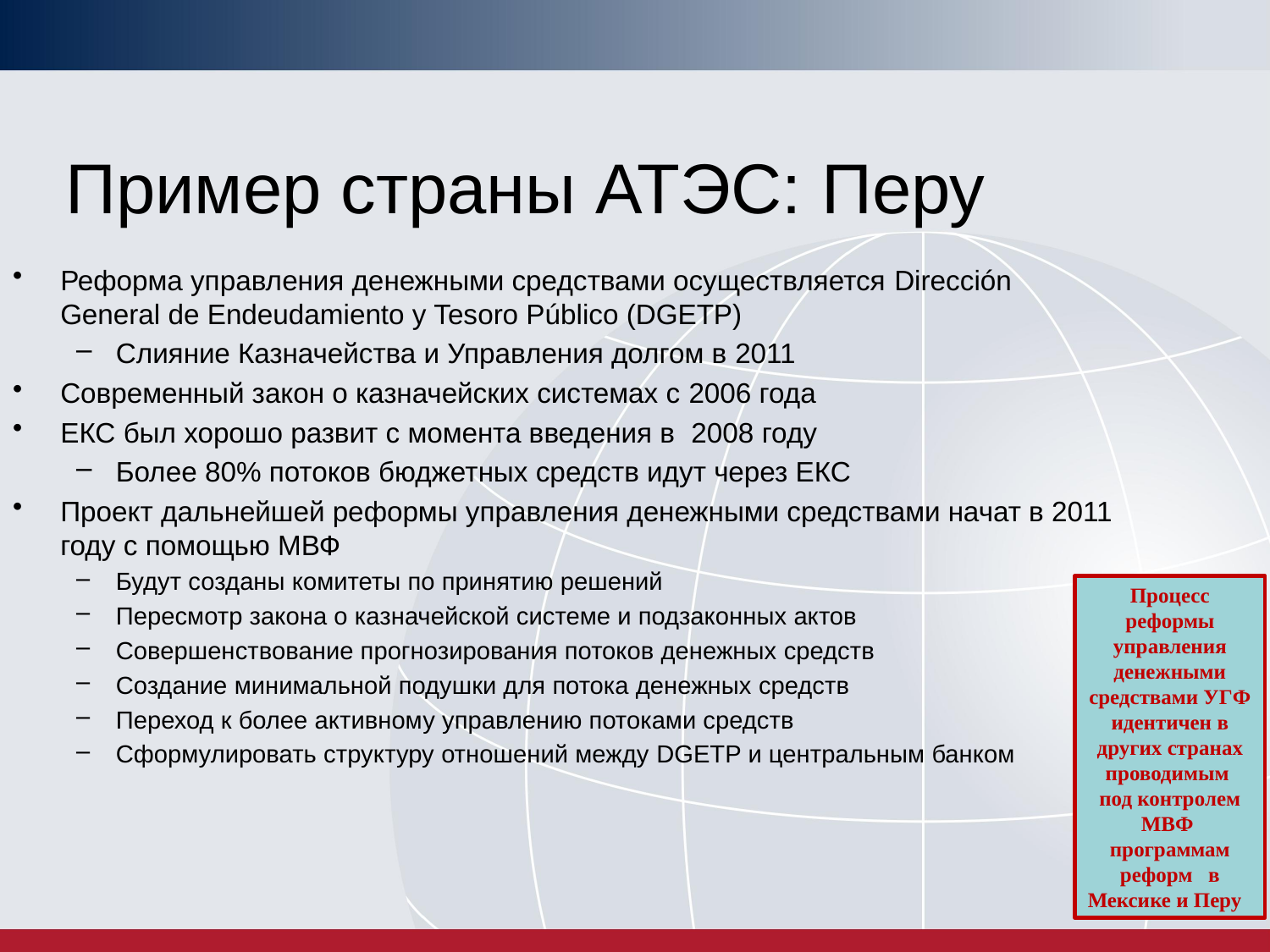

# Пример страны АТЭС: Перу
Реформа управления денежными средствами осуществляется Dirección General de Endeudamiento y Tesoro Público (DGETP)
Слияние Казначейства и Управления долгом в 2011
Современный закон о казначейских системах с 2006 года
ЕКС был хорошо развит с момента введения в  2008 году
Более 80% потоков бюджетных средств идут через ЕКС
Проект дальнейшей реформы управления денежными средствами начат в 2011 году с помощью МВФ
Будут созданы комитеты по принятию решений
Пересмотр закона о казначейской системе и подзаконных актов
Совершенствование прогнозирования потоков денежных средств
Создание минимальной подушки для потока денежных средств
Переход к более активному управлению потоками средств
Сформулировать структуру отношений между DGETP и центральным банком
Процесс реформы управления денежными средствами УГФ идентичен в других странах проводимым  под контролем МВФ  программам реформ   в Мексике и Перу